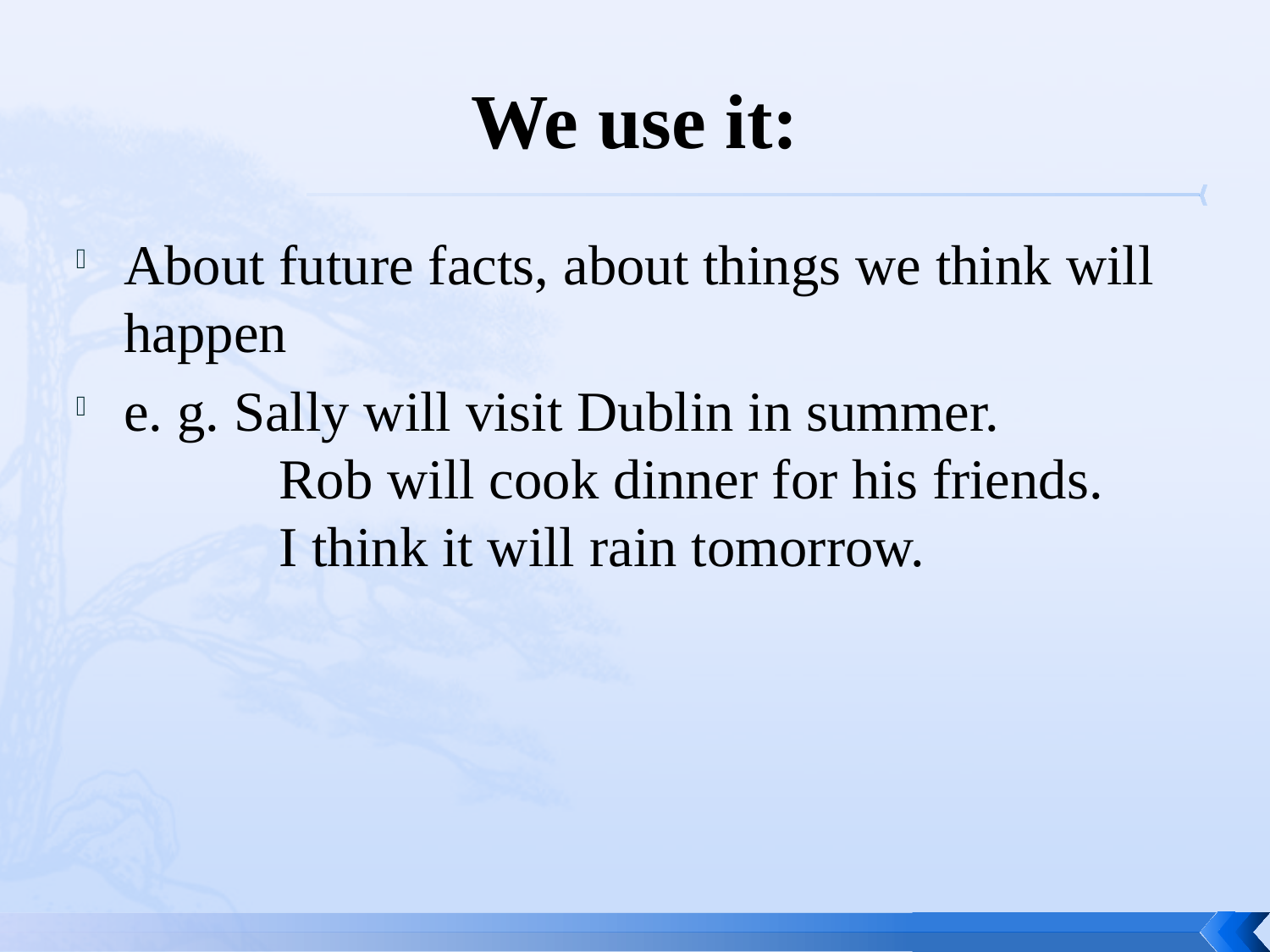

# We use it:
About future facts, about things we think will happen
e. g. Sally will visit Dublin in summer.
	  Rob will cook dinner for his friends.
	  I think it will rain tomorrow.